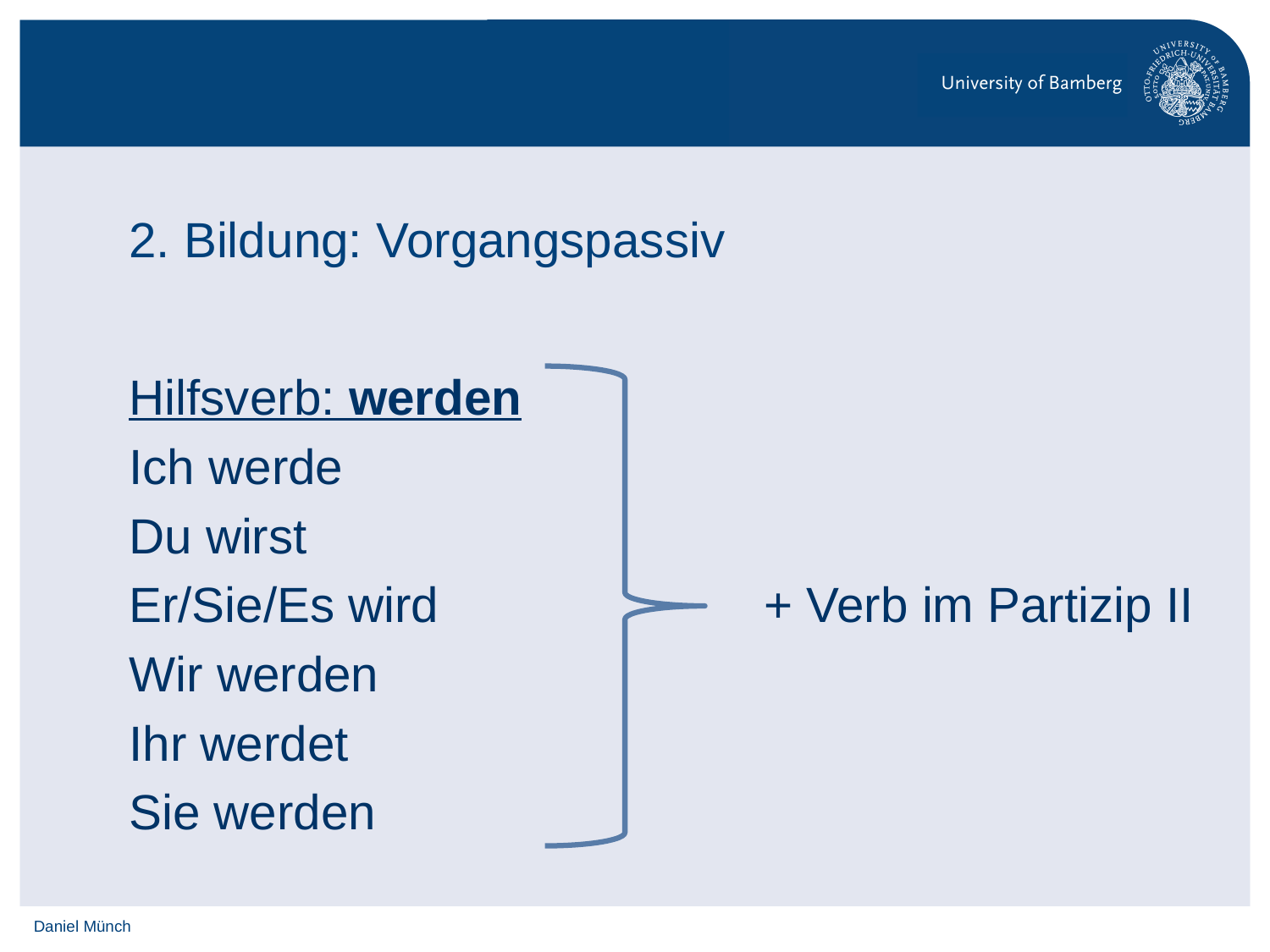

# 2. Bildung: Vorgangspassiv
Hilfsverb: werden
Ich werde
Du wirst
Er/Sie/Es wird			+ Verb im Partizip II
Wir werden
Ihr werdet
Sie werden